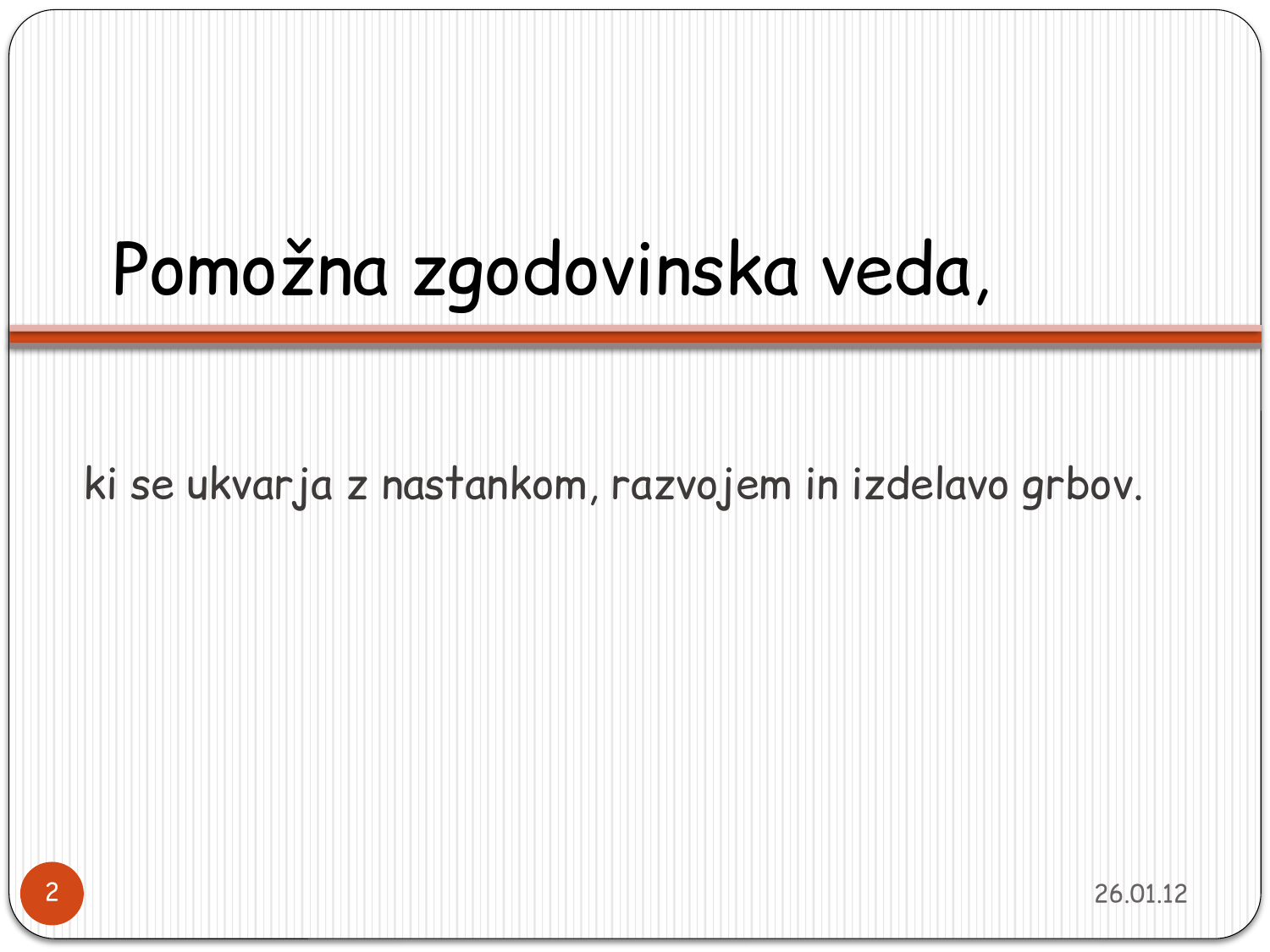

# Pomožna zgodovinska veda,
ki se ukvarja z nastankom, razvojem in izdelavo grbov.

26.01.12
2